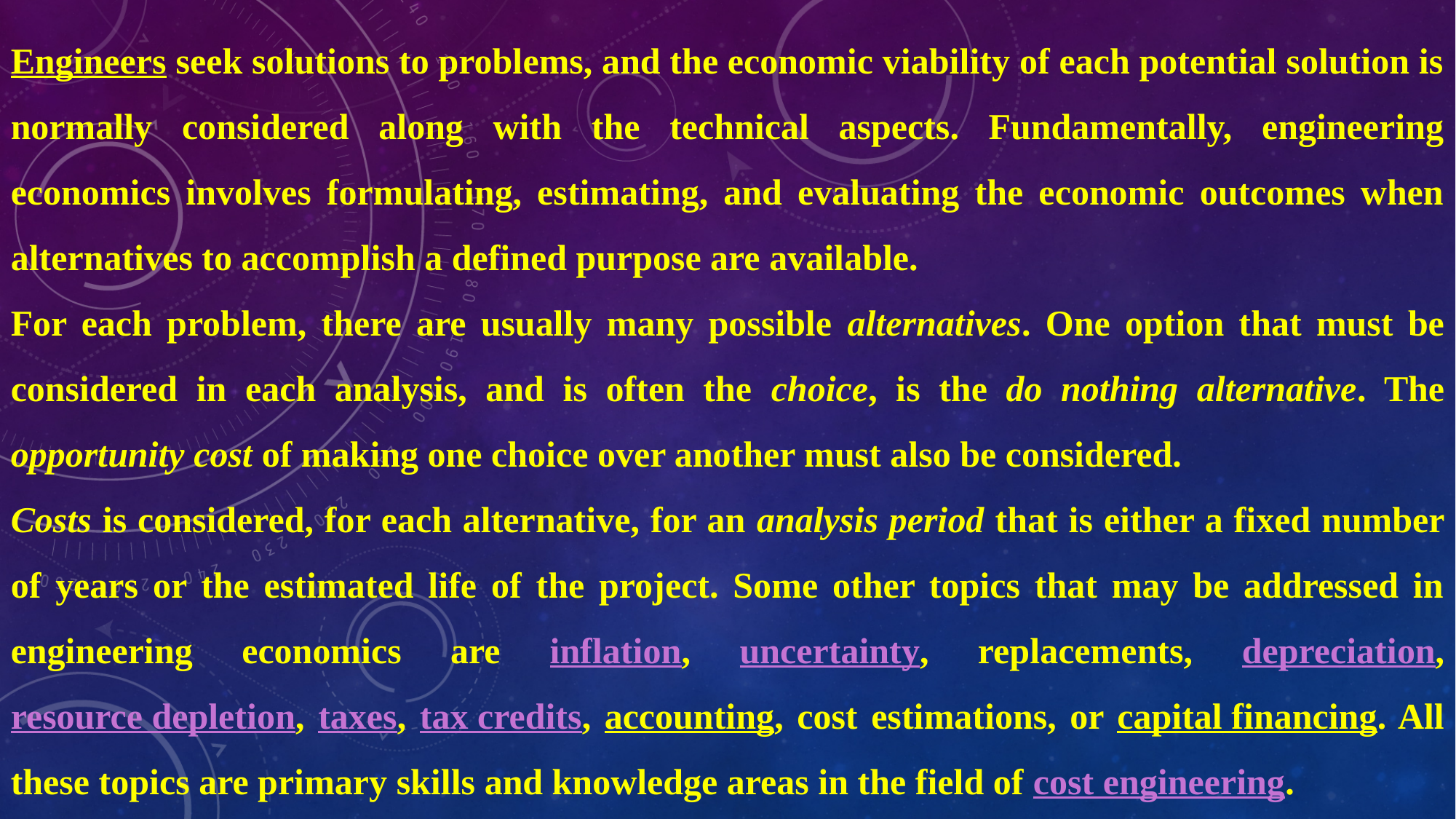

Engineers seek solutions to problems, and the economic viability of each potential solution is normally considered along with the technical aspects. Fundamentally, engineering economics involves formulating, estimating, and evaluating the economic outcomes when alternatives to accomplish a defined purpose are available.
For each problem, there are usually many possible alternatives. One option that must be considered in each analysis, and is often the choice, is the do nothing alternative. The opportunity cost of making one choice over another must also be considered.
Costs is considered, for each alternative, for an analysis period that is either a fixed number of years or the estimated life of the project. Some other topics that may be addressed in engineering economics are inflation, uncertainty, replacements, depreciation, resource depletion, taxes, tax credits, accounting, cost estimations, or capital financing. All these topics are primary skills and knowledge areas in the field of cost engineering.